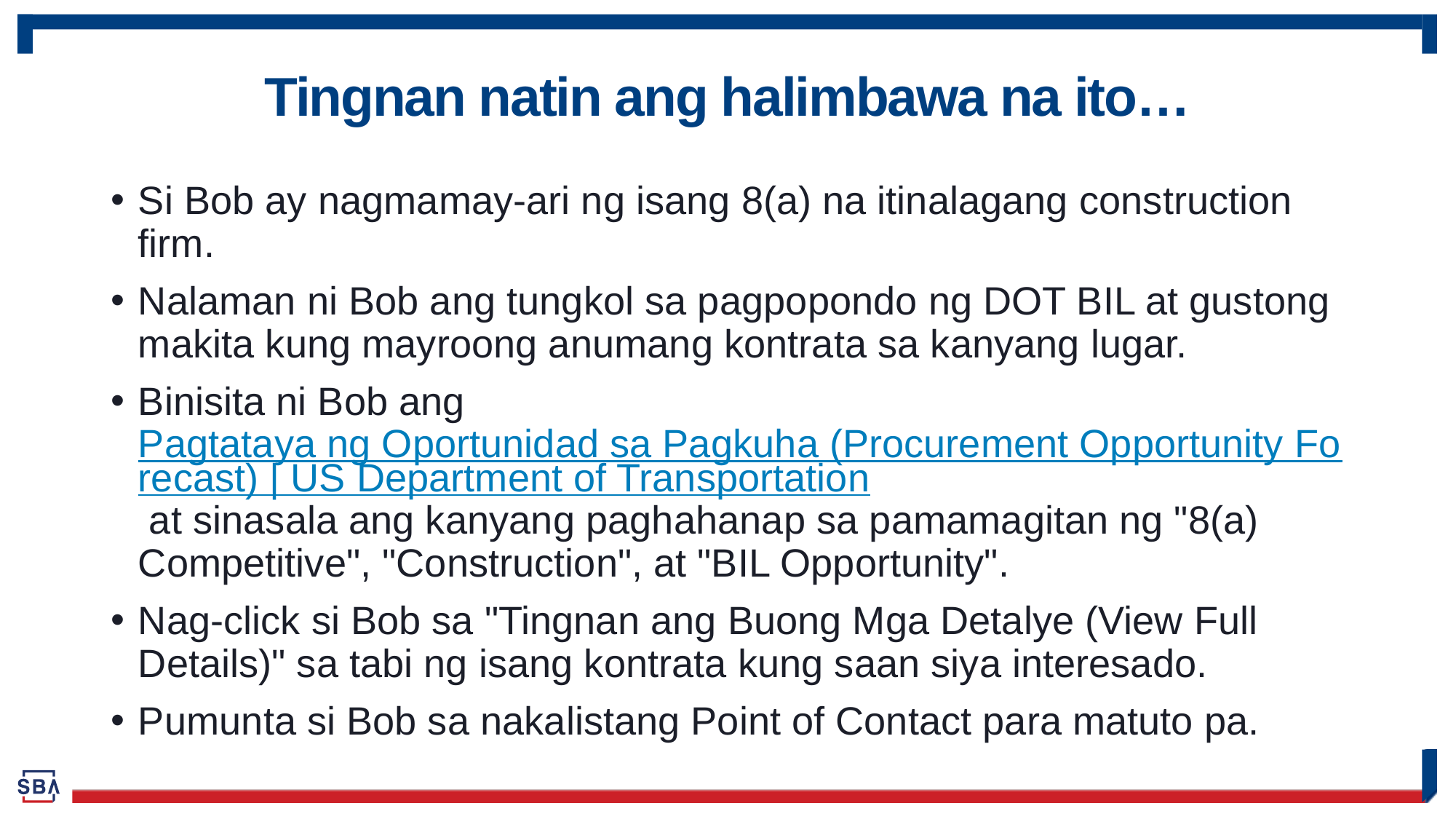

# Tingnan natin ang halimbawa na ito…
Si Bob ay nagmamay-ari ng isang 8(a) na itinalagang construction firm.
Nalaman ni Bob ang tungkol sa pagpopondo ng DOT BIL at gustong makita kung mayroong anumang kontrata sa kanyang lugar.
Binisita ni Bob ang Pagtataya ng Oportunidad sa Pagkuha (Procurement Opportunity Forecast) | US Department of Transportation at sinasala ang kanyang paghahanap sa pamamagitan ng "8(a) Competitive", "Construction", at "BIL Opportunity".
Nag-click si Bob sa "Tingnan ang Buong Mga Detalye (View Full Details)" sa tabi ng isang kontrata kung saan siya interesado.
Pumunta si Bob sa nakalistang Point of Contact para matuto pa.